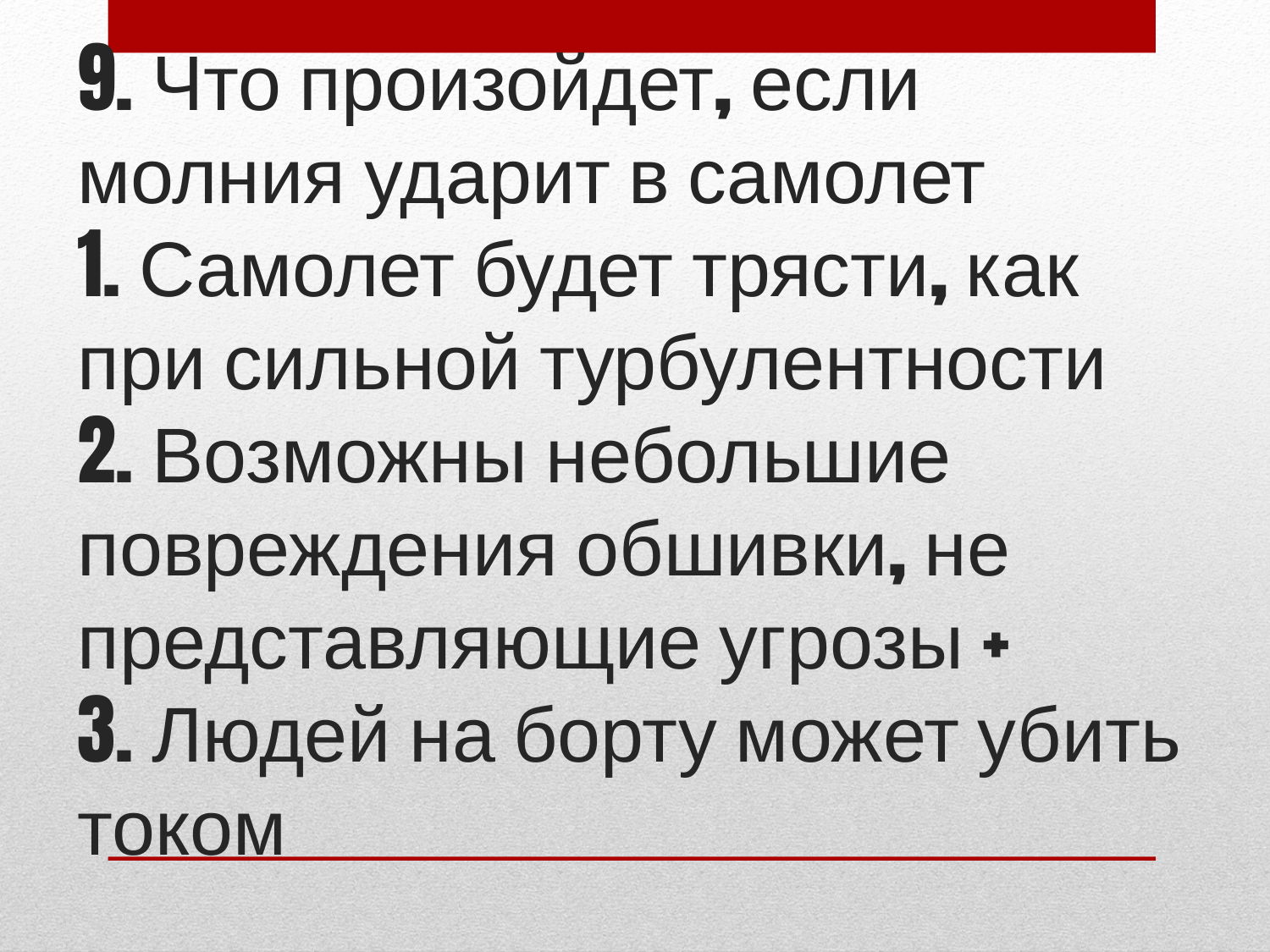

# 9. Что произойдет, если молния ударит в самолет 1. Самолет будет трясти, как при сильной турбулентности 2. Возможны небольшие повреждения обшивки, не представляющие угрозы + 3. Людей на борту может убить током